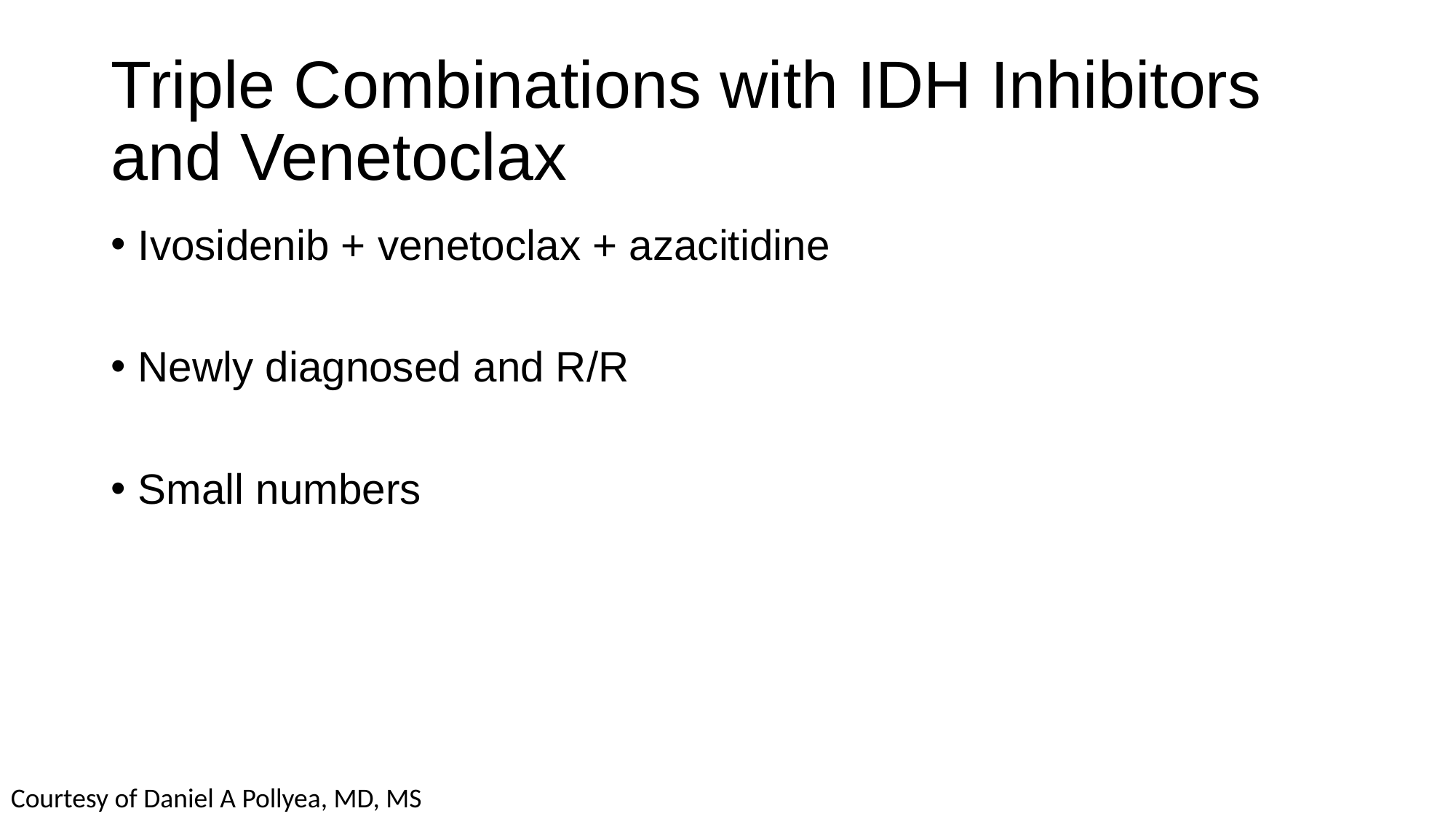

# Triple Combinations with IDH Inhibitors and Venetoclax
Ivosidenib + venetoclax + azacitidine

Newly diagnosed and R/R

Small numbers
Courtesy of Daniel A Pollyea, MD, MS